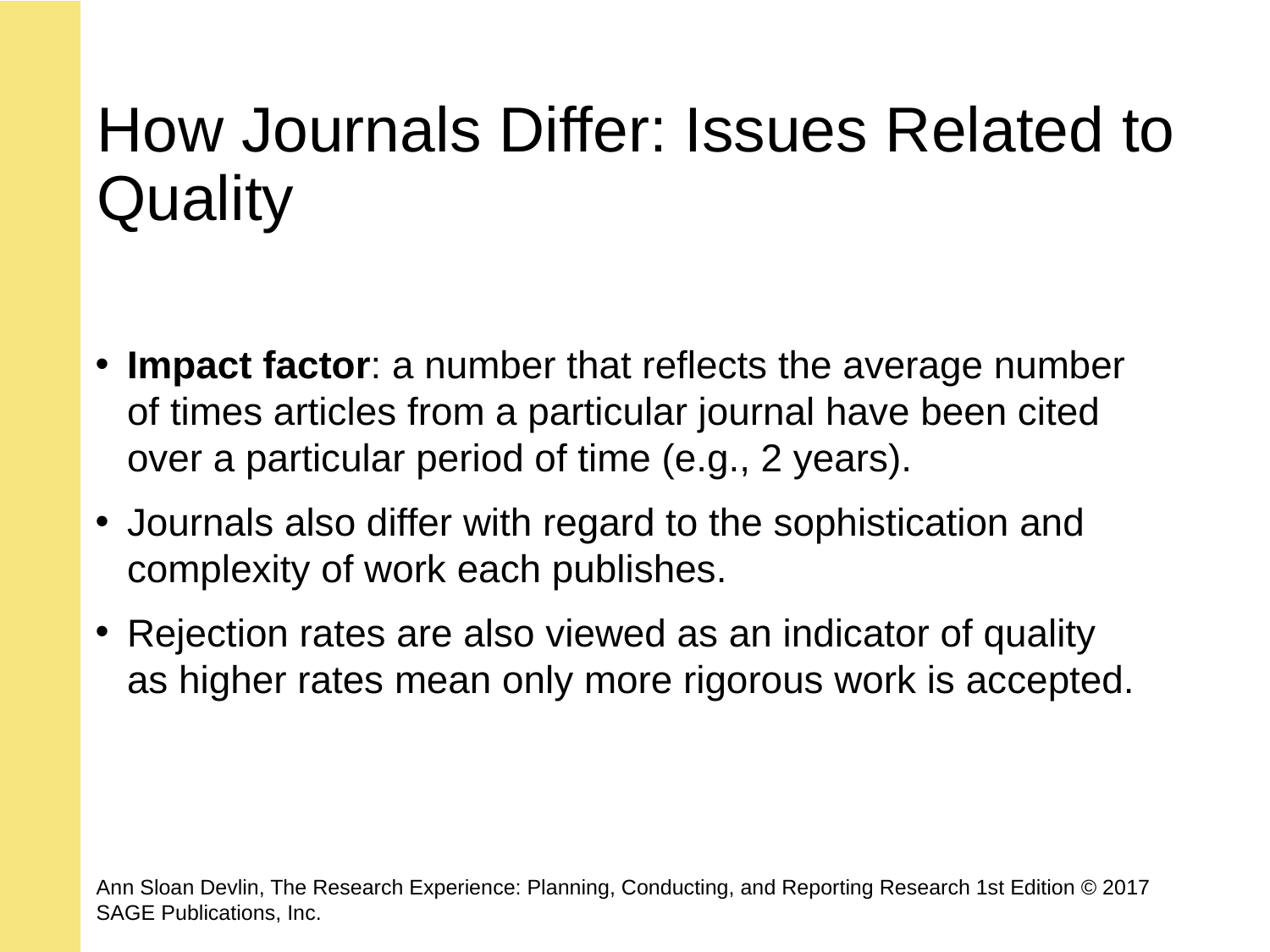

# How Journals Differ: Issues Related to Quality
Impact factor: a number that reflects the average number of times articles from a particular journal have been cited over a particular period of time (e.g., 2 years).
Journals also differ with regard to the sophistication and complexity of work each publishes.
Rejection rates are also viewed as an indicator of quality as higher rates mean only more rigorous work is accepted.